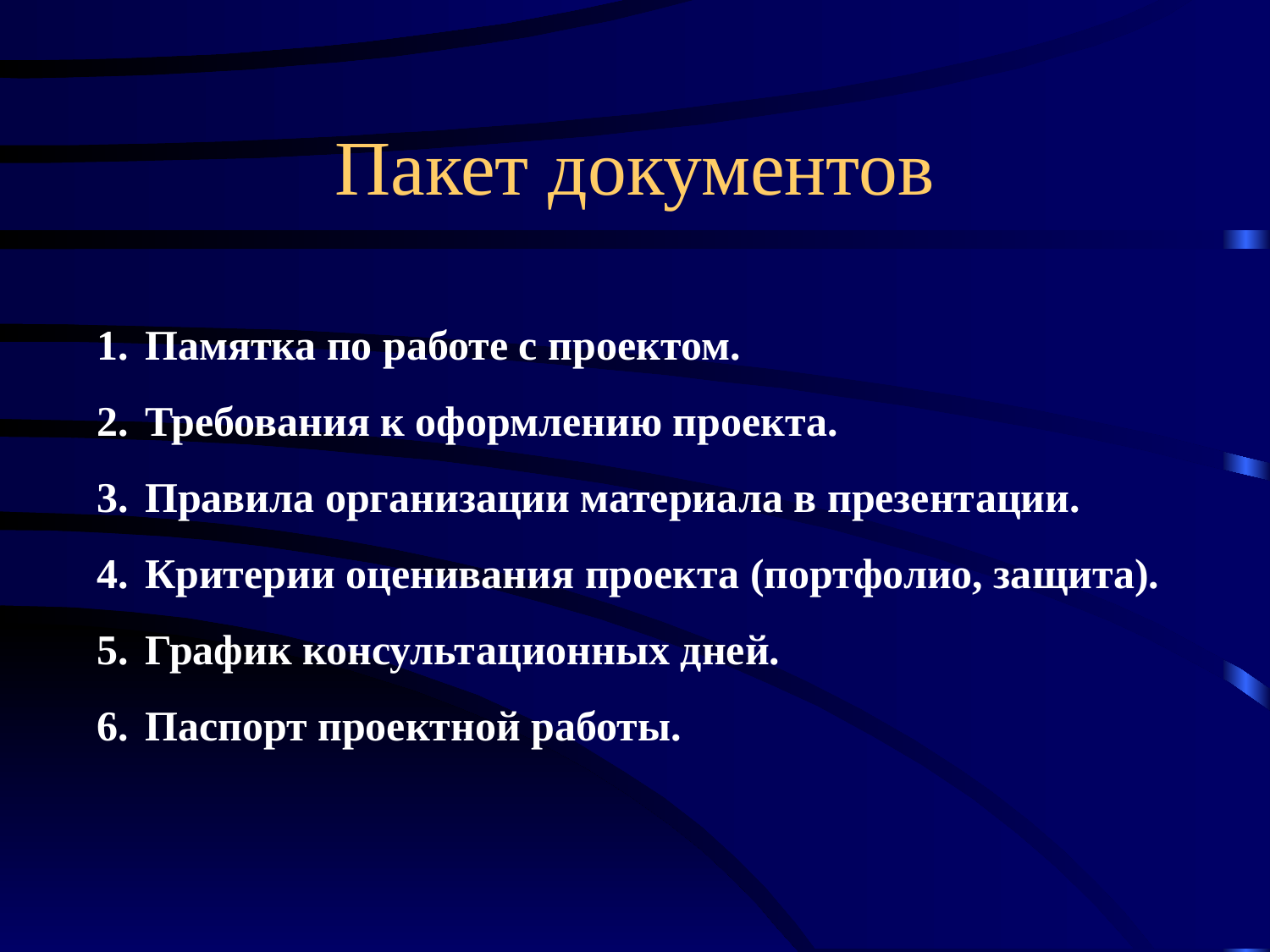

# Пакет документов
Памятка по работе с проектом.
Требования к оформлению проекта.
Правила организации материала в презентации.
Критерии оценивания проекта (портфолио, защита).
График консультационных дней.
Паспорт проектной работы.